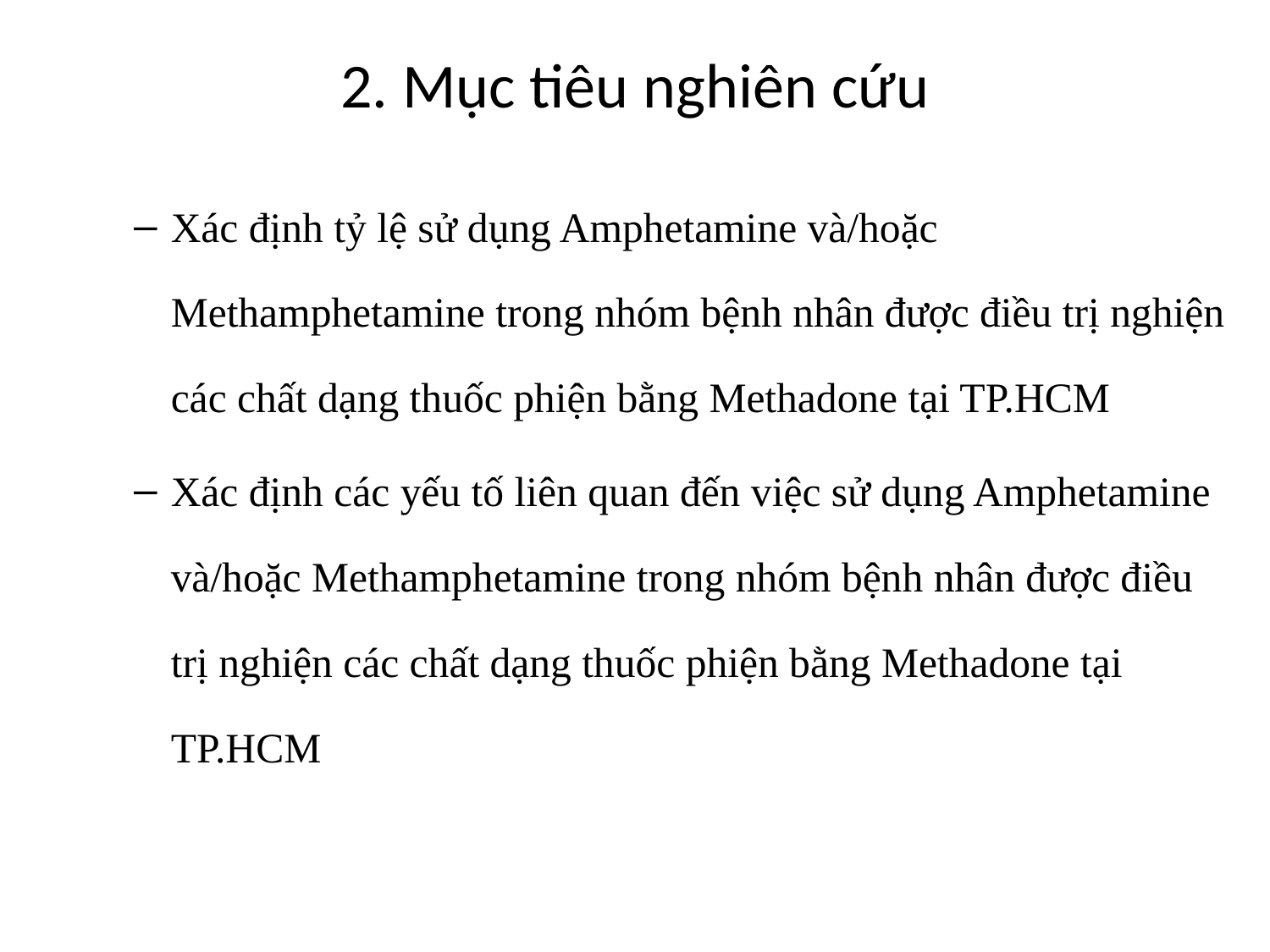

# 2. Mục tiêu nghiên cứu
Xác định tỷ lệ sử dụng Amphetamine và/hoặc Methamphetamine trong nhóm bệnh nhân được điều trị nghiện các chất dạng thuốc phiện bằng Methadone tại TP.HCM
Xác định các yếu tố liên quan đến việc sử dụng Amphetamine và/hoặc Methamphetamine trong nhóm bệnh nhân được điều trị nghiện các chất dạng thuốc phiện bằng Methadone tại TP.HCM